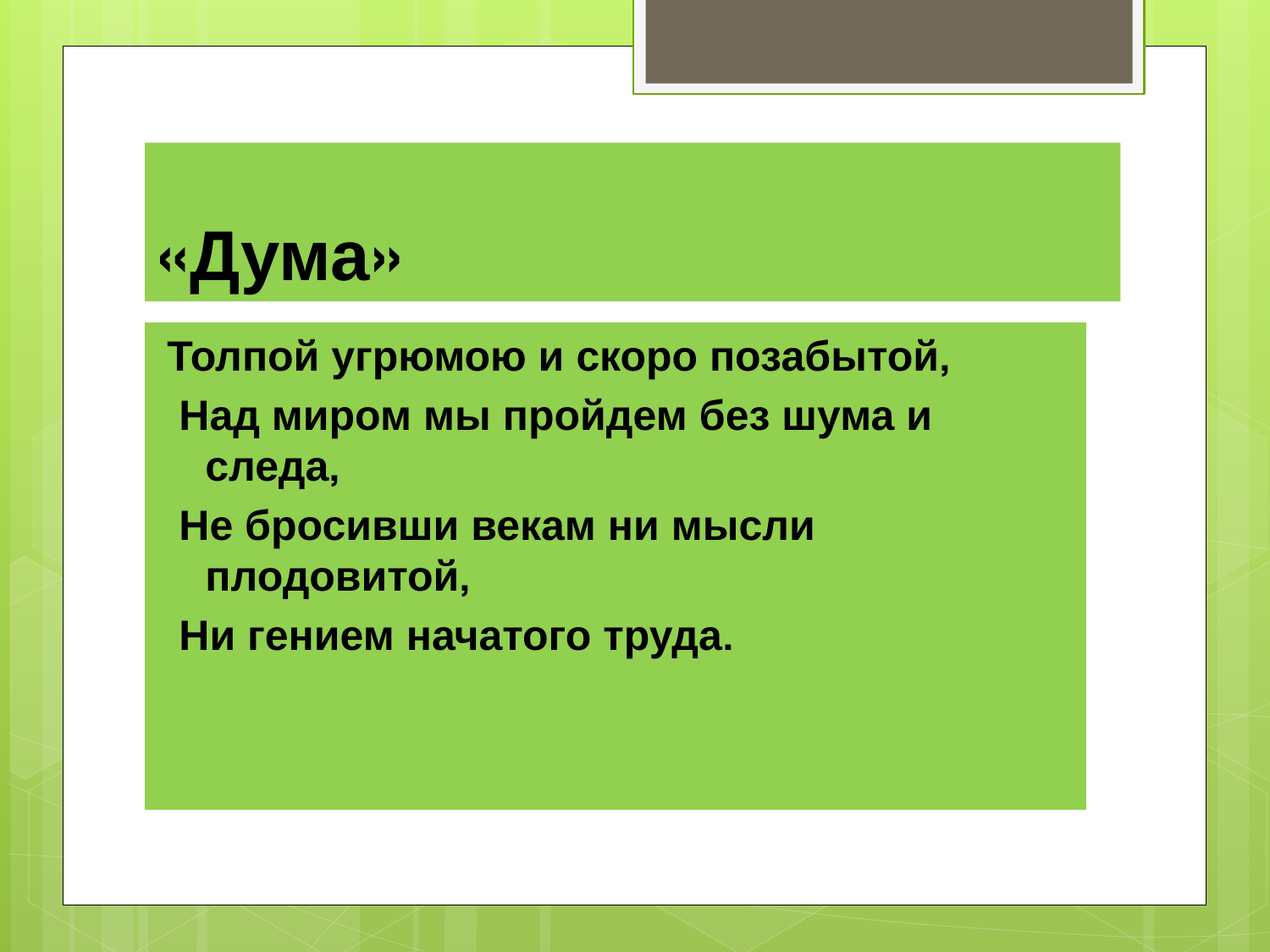

# «Дума»
Толпой угрюмою и скоро позабытой,
 Над миром мы пройдем без шума и следа,
 Не бросивши векам ни мысли плодовитой,
 Ни гением начатого труда.